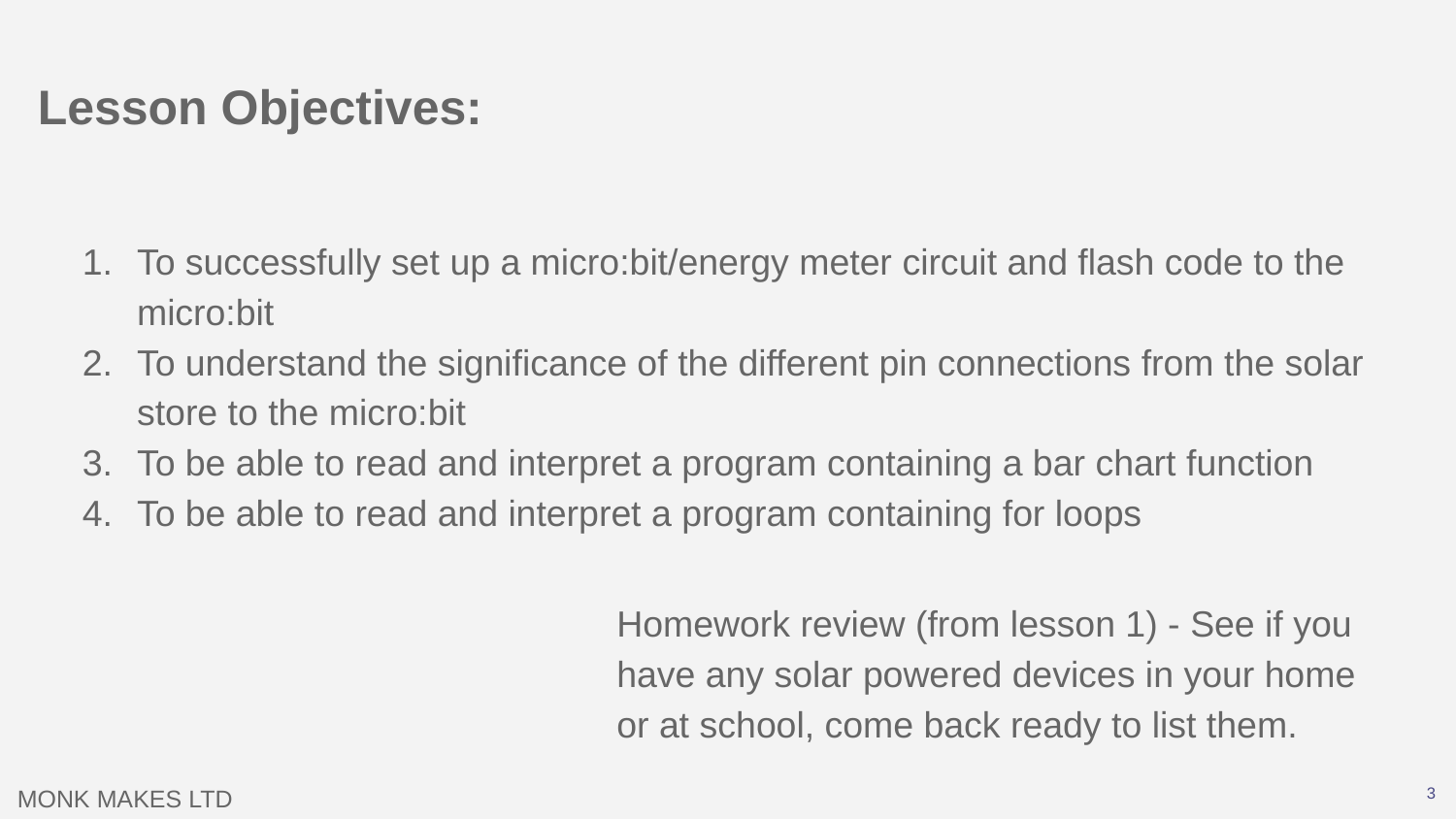

# Lesson Objectives:
To successfully set up a micro:bit/energy meter circuit and flash code to the micro:bit
To understand the significance of the different pin connections from the solar store to the micro:bit
To be able to read and interpret a program containing a bar chart function
To be able to read and interpret a program containing for loops

Homework review (from lesson 1) - See if you have any solar powered devices in your home or at school, come back ready to list them.
3